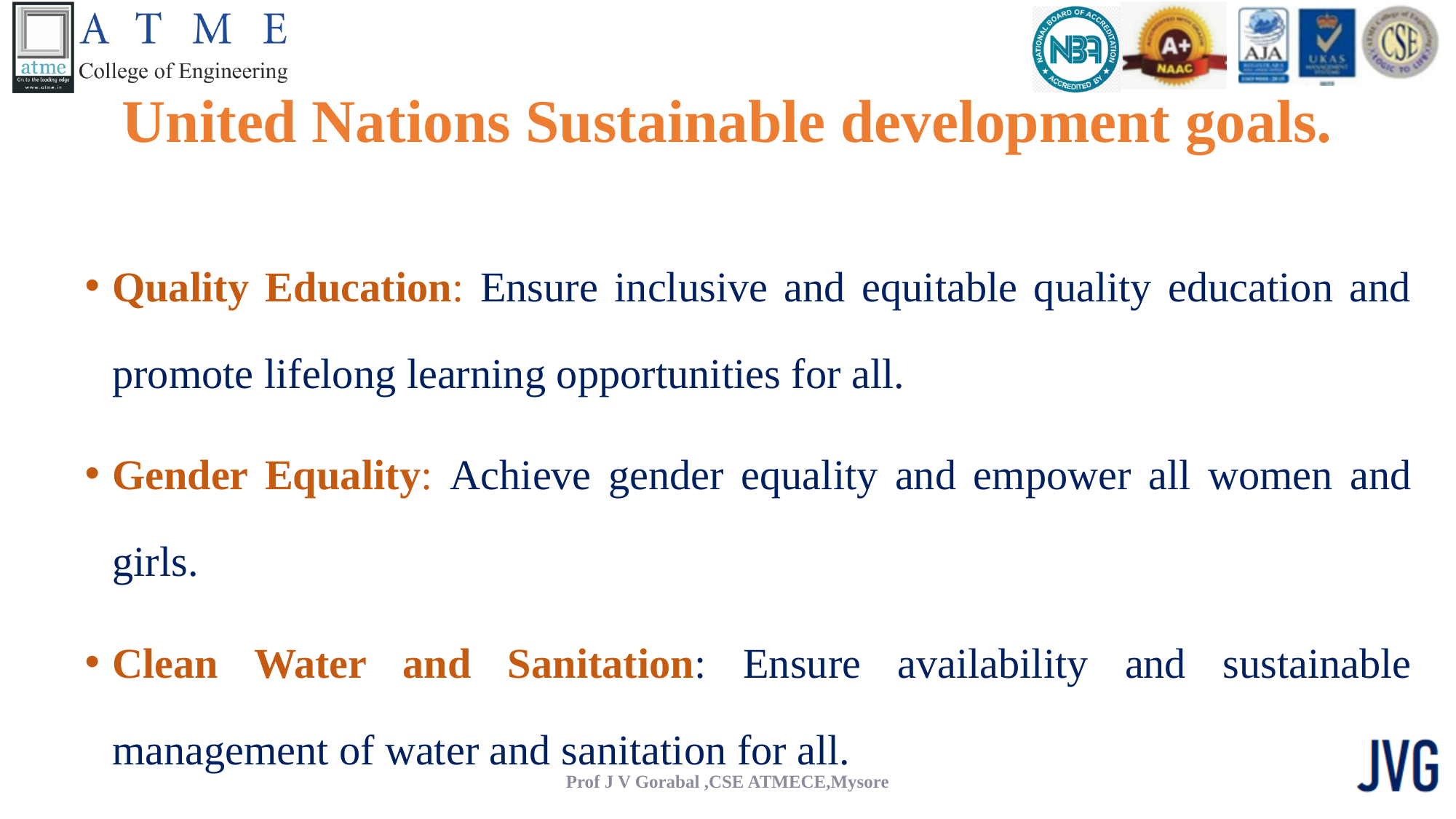

# United Nations Sustainable development goals.
Quality Education: Ensure inclusive and equitable quality education and promote lifelong learning opportunities for all.
Gender Equality: Achieve gender equality and empower all women and girls.
Clean Water and Sanitation: Ensure availability and sustainable management of water and sanitation for all.

Prof J V Gorabal ,CSE ATMECE,Mysore